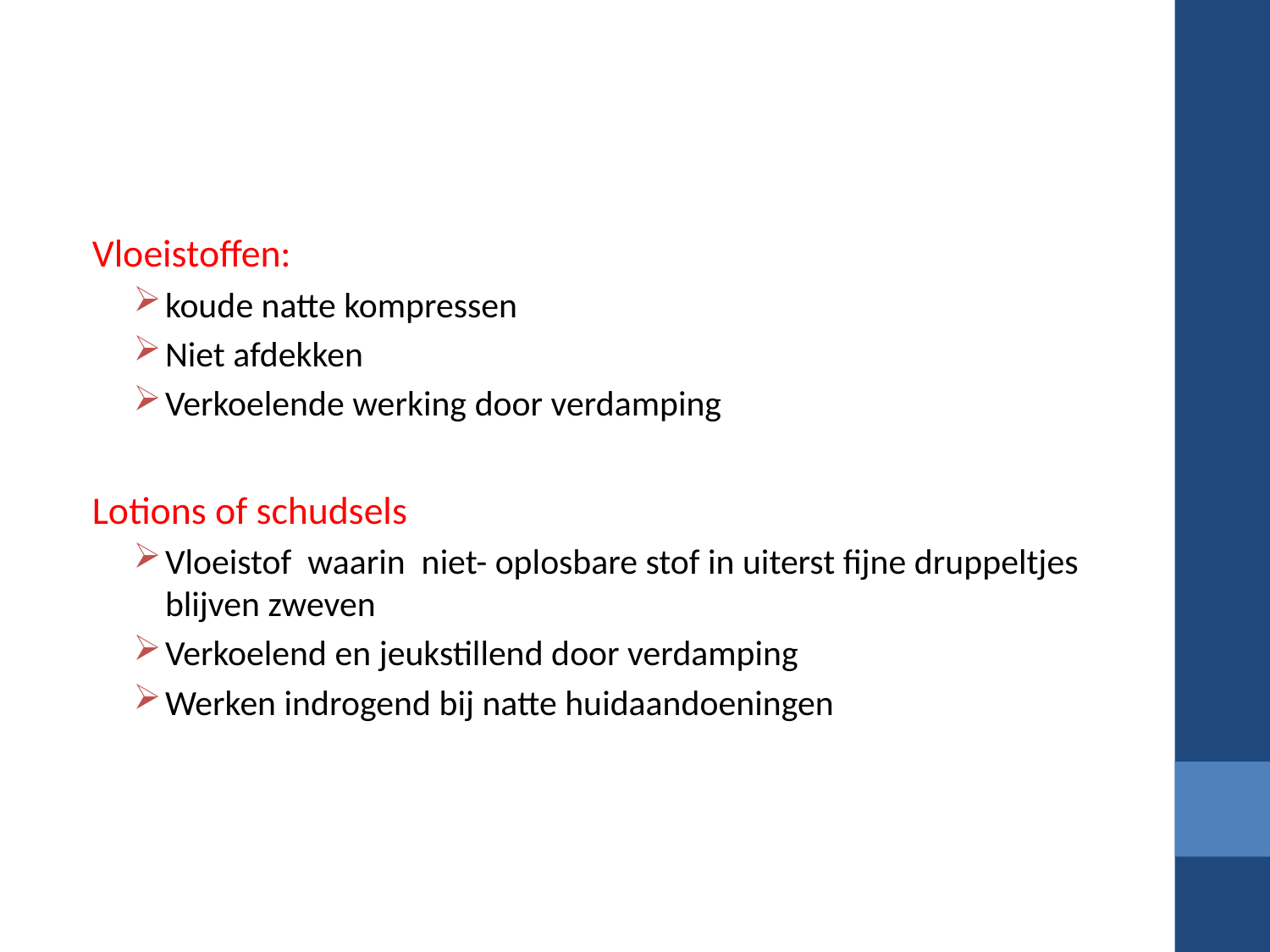

#
Vloeistoffen:
koude natte kompressen
Niet afdekken
Verkoelende werking door verdamping

Lotions of schudsels
Vloeistof  waarin  niet- oplosbare stof in uiterst fijne druppeltjes blijven zweven
Verkoelend en jeukstillend door verdamping
Werken indrogend bij natte huidaandoeningen